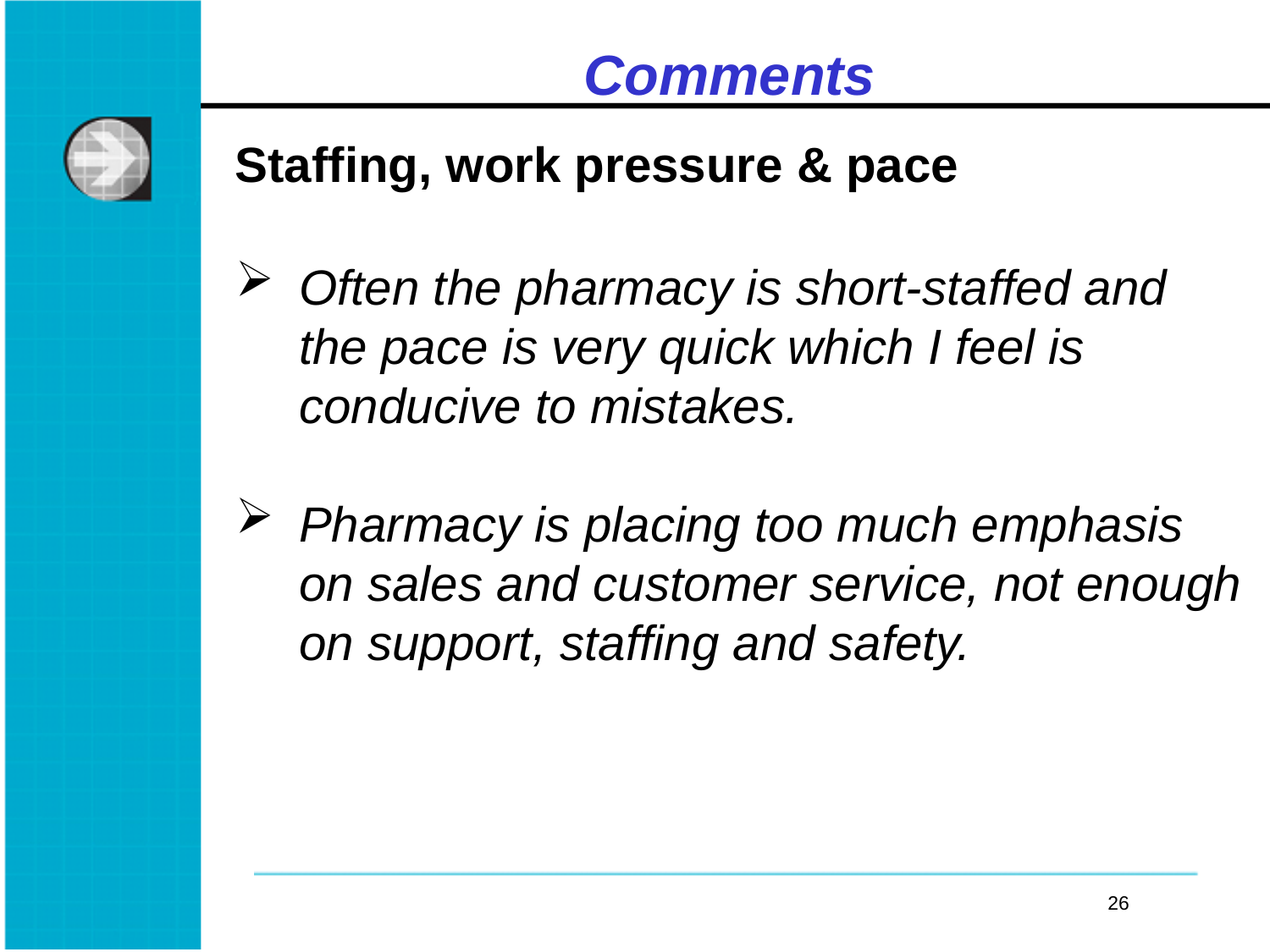

# Comments

    Staffing, work pressure & pace

Often the pharmacy is short-staffed and the pace is very quick which I feel is conducive to mistakes.

Pharmacy is placing too much emphasis on sales and customer service, not enough on support, staffing and safety.